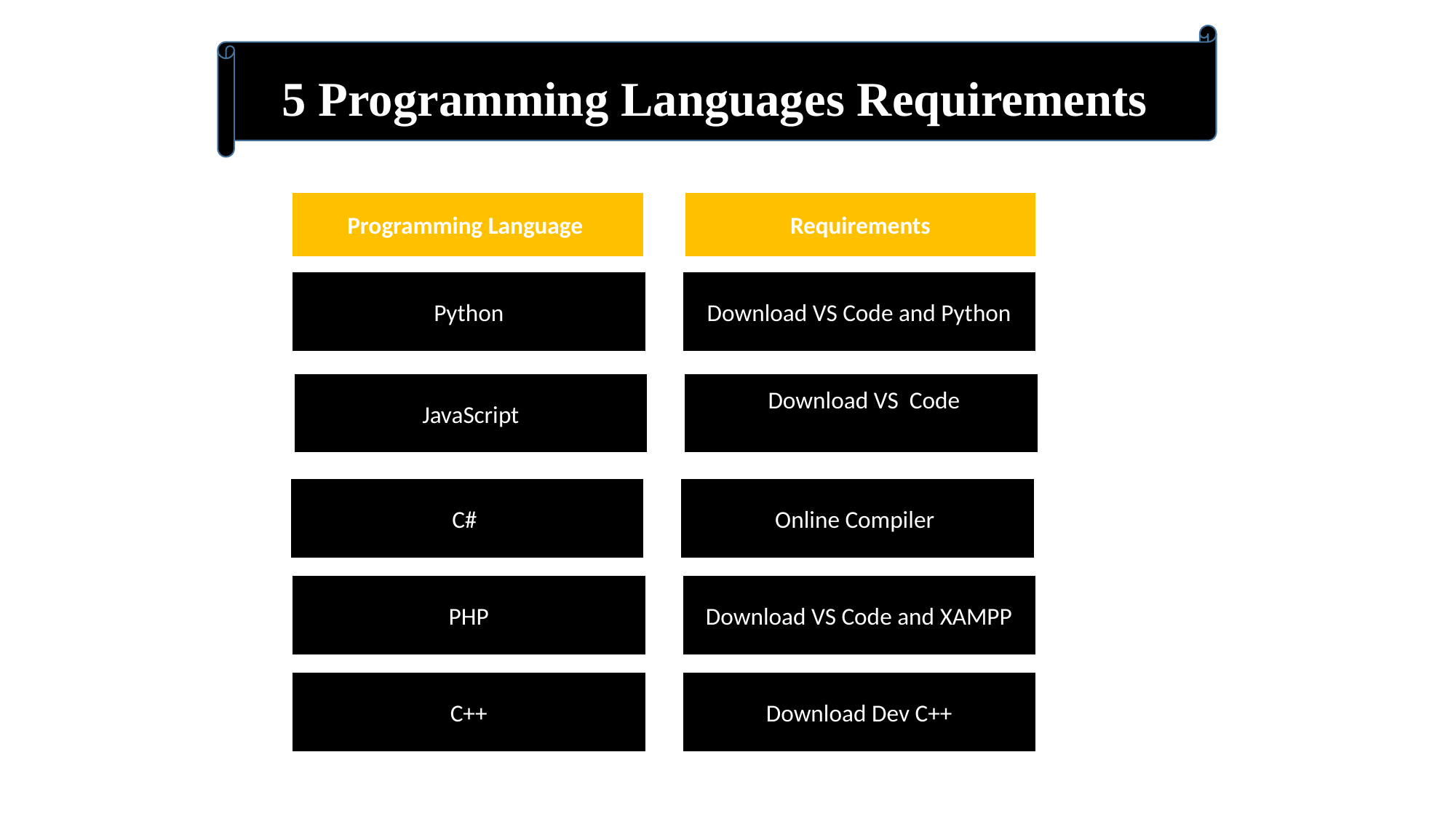

5 Programming Languages Requirements

Programming Language
Requirements
Python
Download VS Code and Python
JavaScript
 Download VS  Code

C#
Online Compiler
PHP
Download VS Code and XAMPP
C++
Download Dev C++